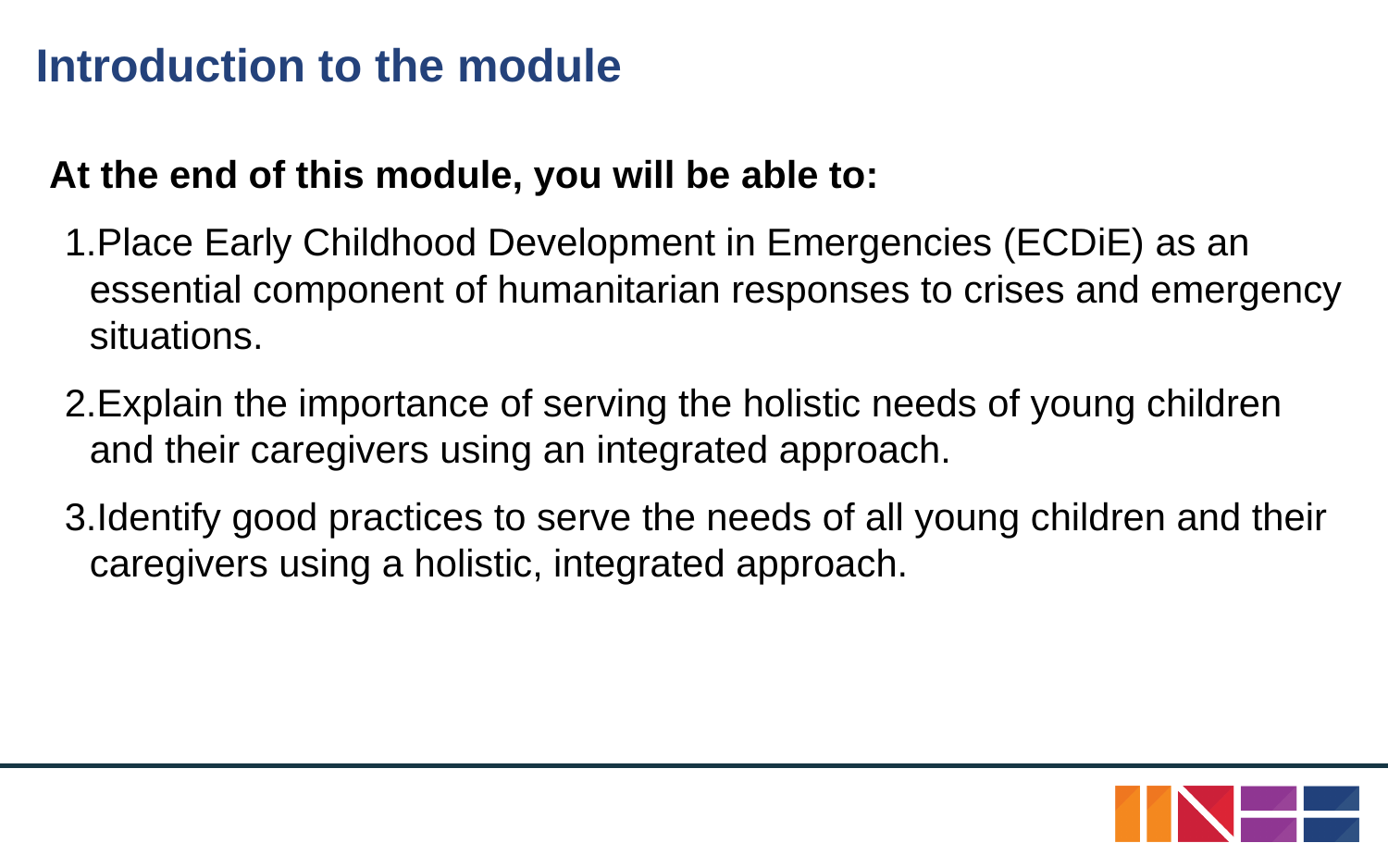

# Introduction to the module
At the end of this module, you will be able to:
Place Early Childhood Development in Emergencies (ECDiE) as an essential component of humanitarian responses to crises and emergency situations.
Explain the importance of serving the holistic needs of young children and their caregivers using an integrated approach.
Identify good practices to serve the needs of all young children and their caregivers using a holistic, integrated approach.